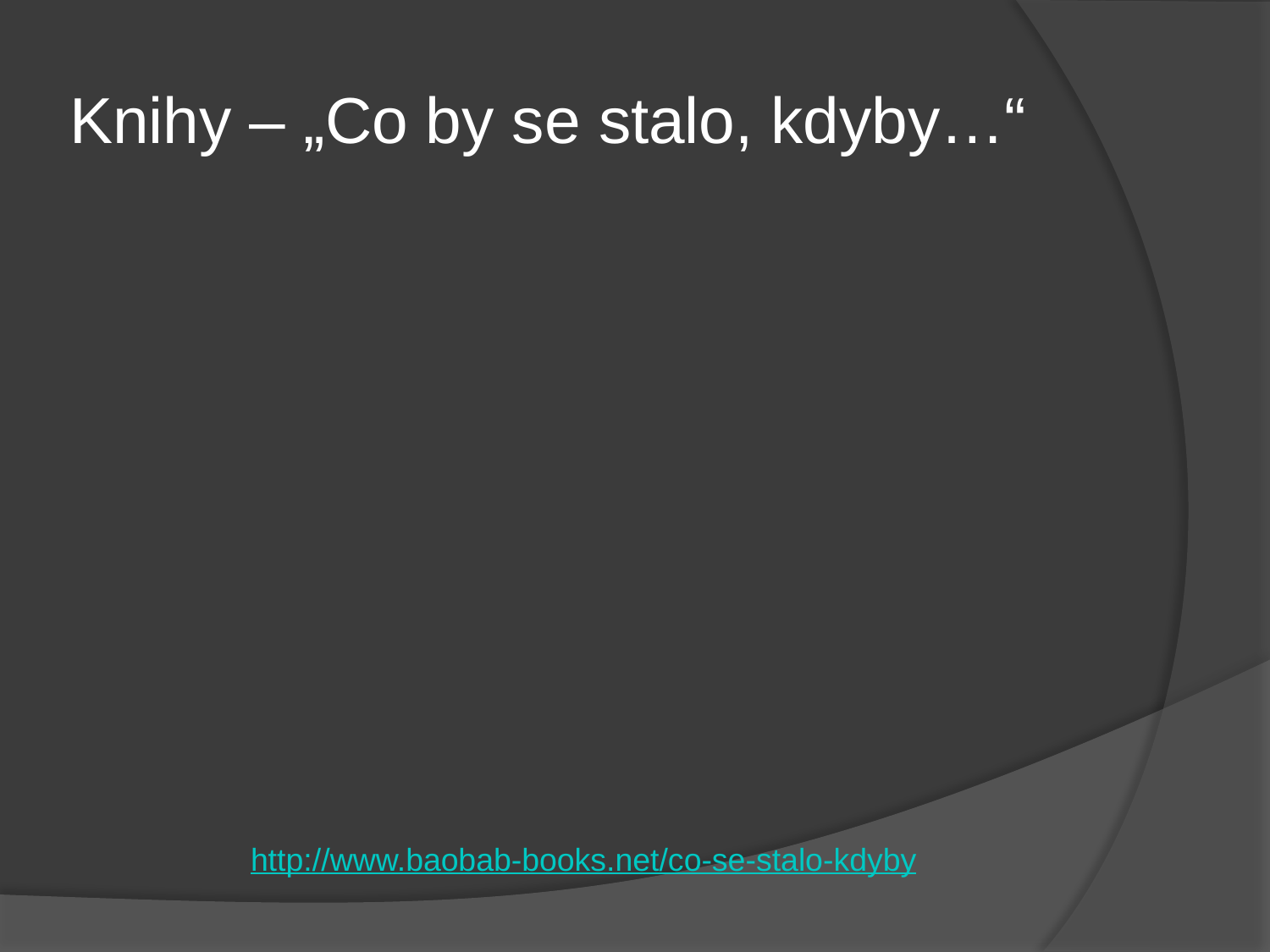

# Knihy – „Co by se stalo, kdyby…“

http://www.baobab-books.net/co-se-stalo-kdyby